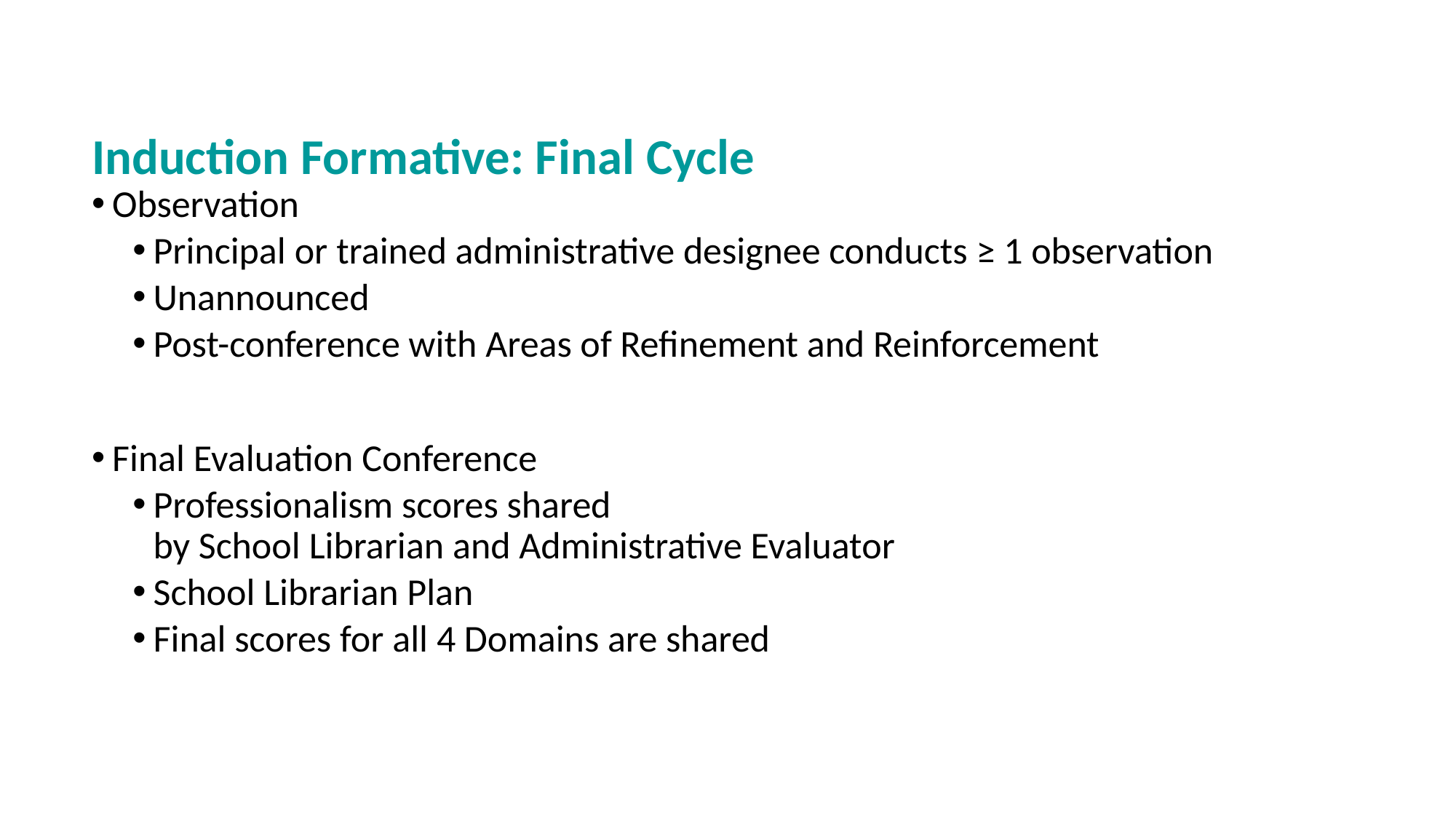

# Induction Formative: Final Cycle
Observation
Principal or trained administrative designee conducts ≥ 1 observation
Unannounced
Post-conference with Areas of Refinement and Reinforcement

Final Evaluation Conference
Professionalism scores shared by School Librarian and Administrative Evaluator
School Librarian Plan
Final scores for all 4 Domains are shared